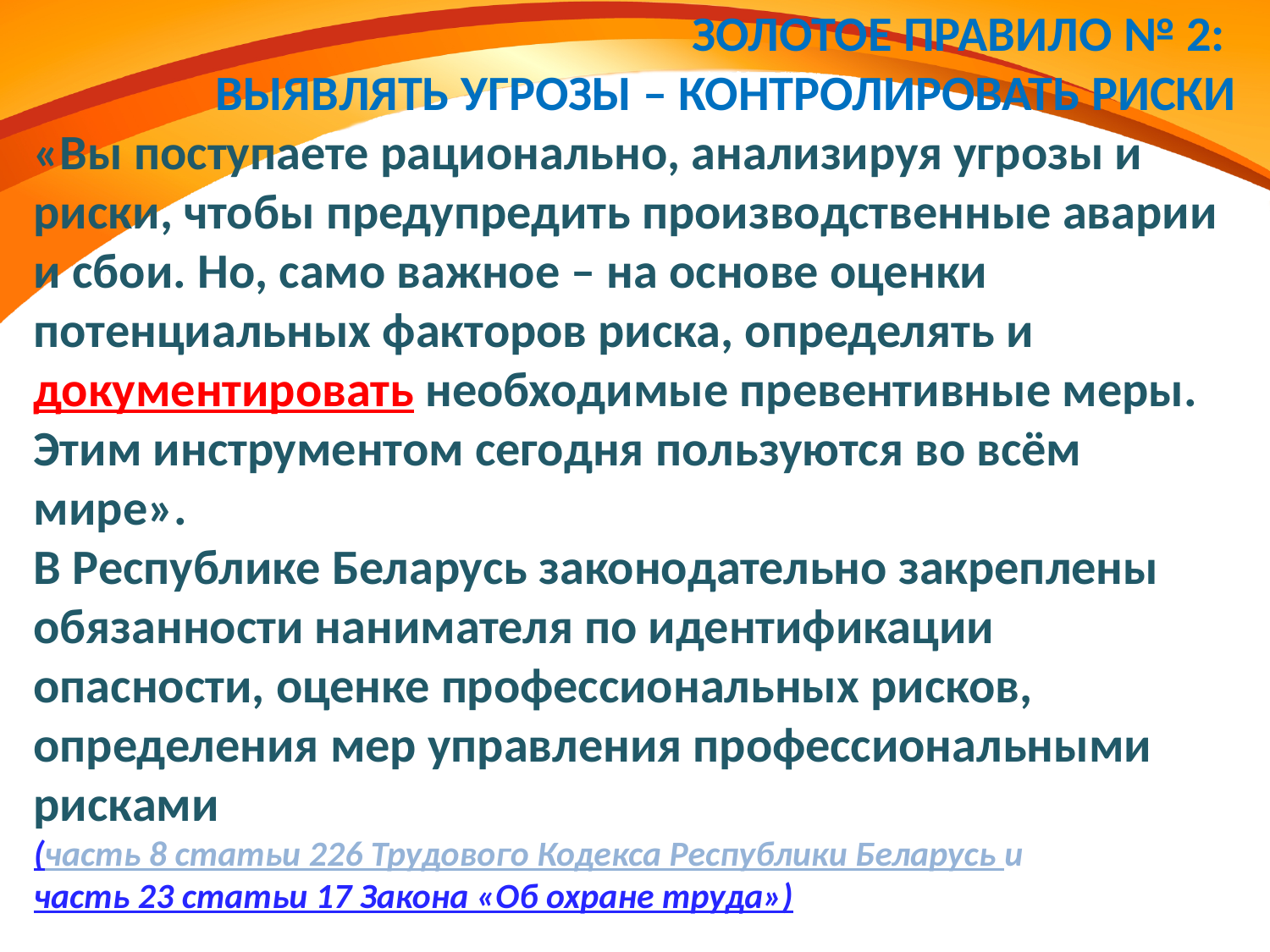

ЗОЛОТОЕ ПРАВИЛО № 2:
ВЫЯВЛЯТЬ УГРОЗЫ – КОНТРОЛИРОВАТЬ РИСКИ
«Вы поступаете рационально, анализируя угрозы и риски, чтобы предупредить производственные аварии и сбои. Но, само важное – на основе оценки потенциальных факторов риска, определять и документировать необходимые превентивные меры. Этим инструментом сегодня пользуются во всём мире».
В Республике Беларусь законодательно закреплены обязанности нанимателя по идентификации опасности, оценке профессиональных рисков, определения мер управления профессиональными рисками
(часть 8 статьи 226 Трудового Кодекса Республики Беларусь и часть 23 статьи 17 Закона «Об охране труда»)